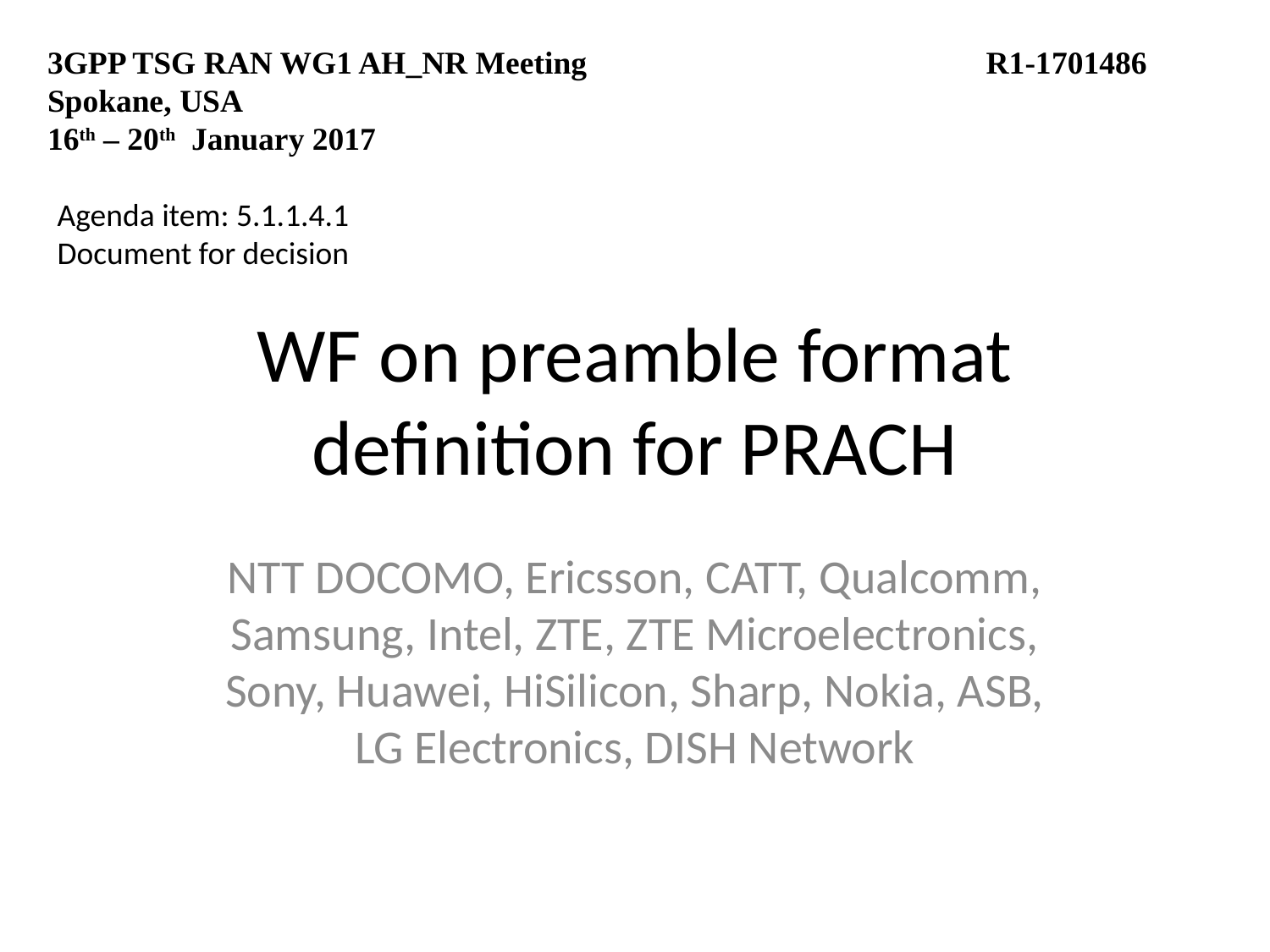

3GPP TSG RAN WG1 AH_NR Meeting		                      R1-1701486
Spokane, USA
16th – 20th  January 2017
Agenda item: 5.1.1.4.1
Document for decision
# WF on preamble format definition for PRACH
NTT DOCOMO, Ericsson, CATT, Qualcomm, Samsung, Intel, ZTE, ZTE Microelectronics, Sony, Huawei, HiSilicon, Sharp, Nokia, ASB, LG Electronics, DISH Network